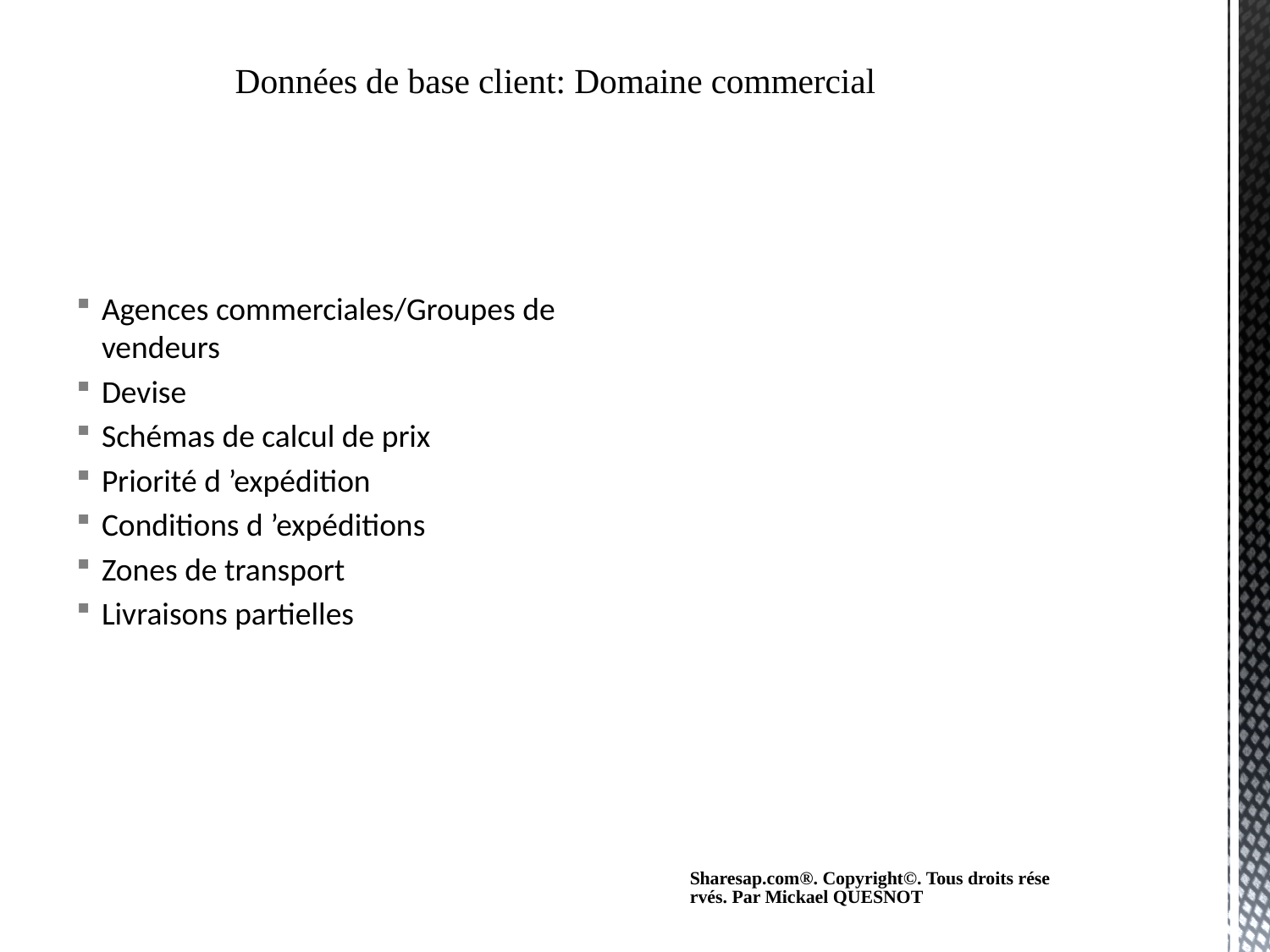

# Données de base client: Domaine commercial
Agences commerciales/Groupes de vendeurs
Devise
Schémas de calcul de prix
Priorité d ’expédition
Conditions d ’expéditions
Zones de transport
Livraisons partielles
Sharesap.com®. Copyright©. Tous droits réservés. Par Mickael QUESNOT